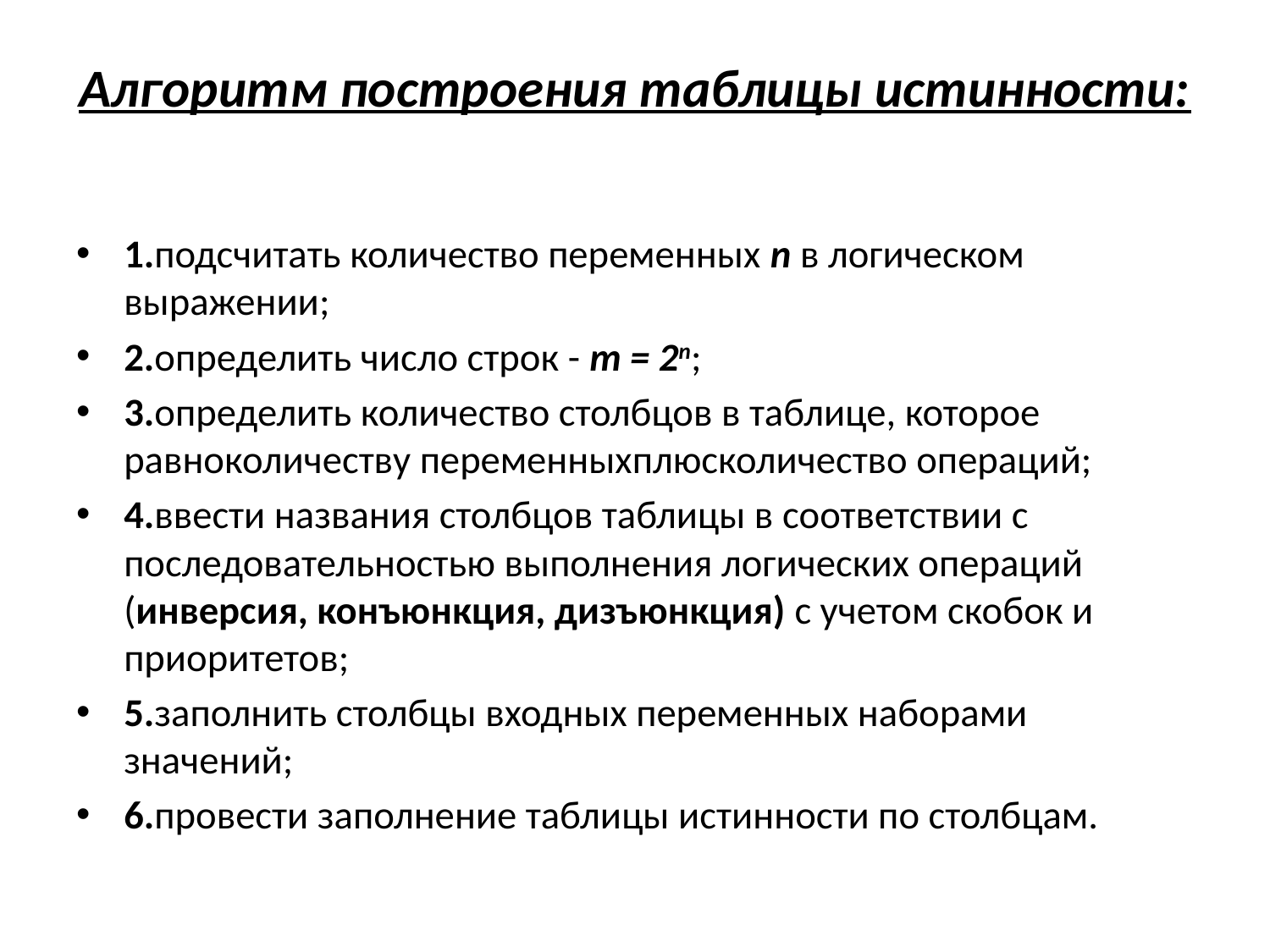

# Алгоритм построения таблицы истинности:
1.подсчитать количество переменных n в логическом выражении;
2.определить число строк - m = 2n;
3.определить количество столбцов в таблице, которое равноколичеству переменныхплюсколичество операций;
4.ввести названия столбцов таблицы в соответствии с последовательностью выполнения логических операций (инверсия, конъюнкция, дизъюнкция) с учетом скобок и приоритетов;
5.заполнить столбцы входных переменных наборами значений;
6.провести заполнение таблицы истинности по столбцам.